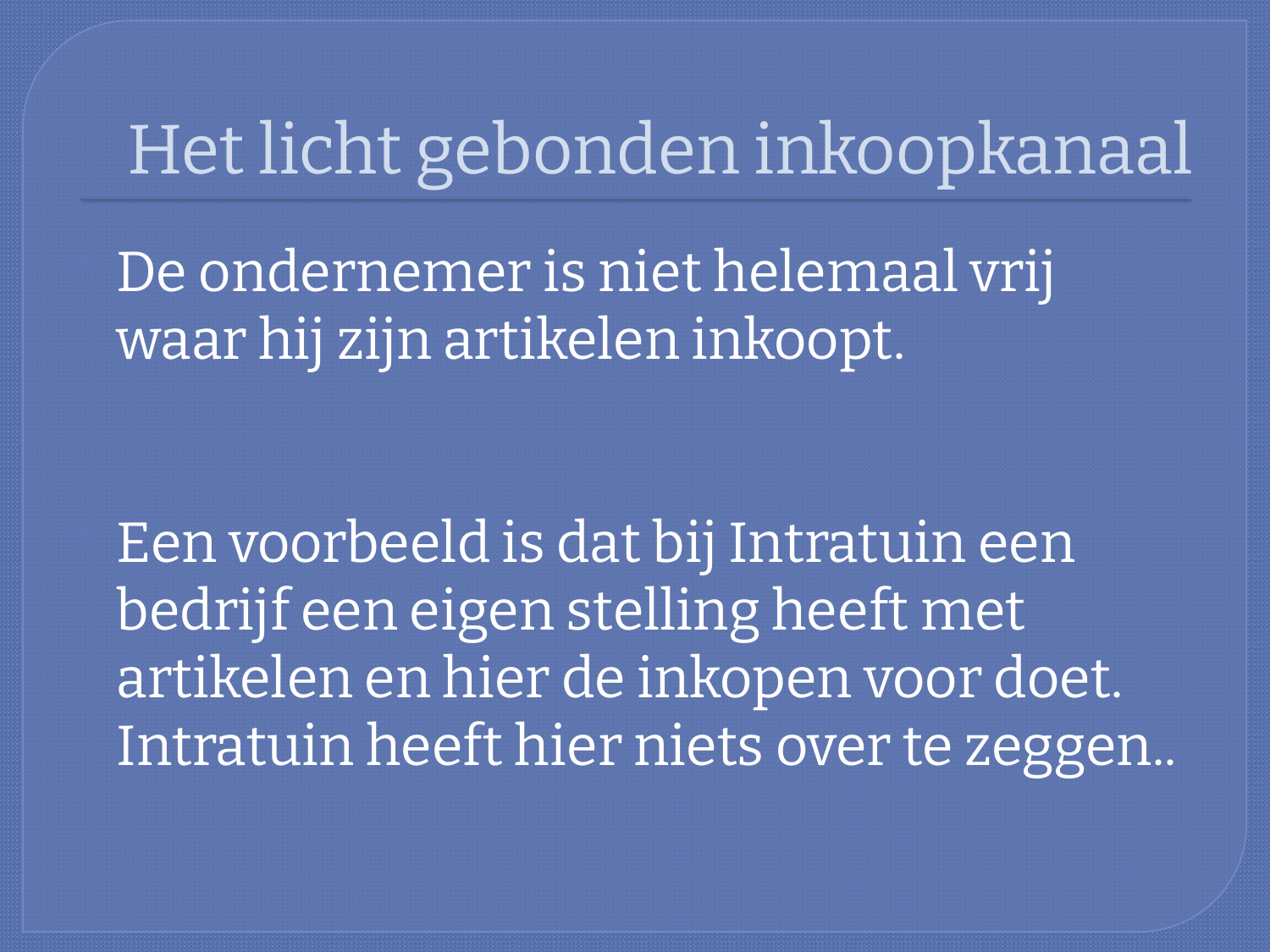

# Het licht gebonden inkoopkanaal
De ondernemer is niet helemaal vrij waar hij zijn artikelen inkoopt.

Een voorbeeld is dat bij Intratuin een bedrijf een eigen stelling heeft met artikelen en hier de inkopen voor doet. Intratuin heeft hier niets over te zeggen..